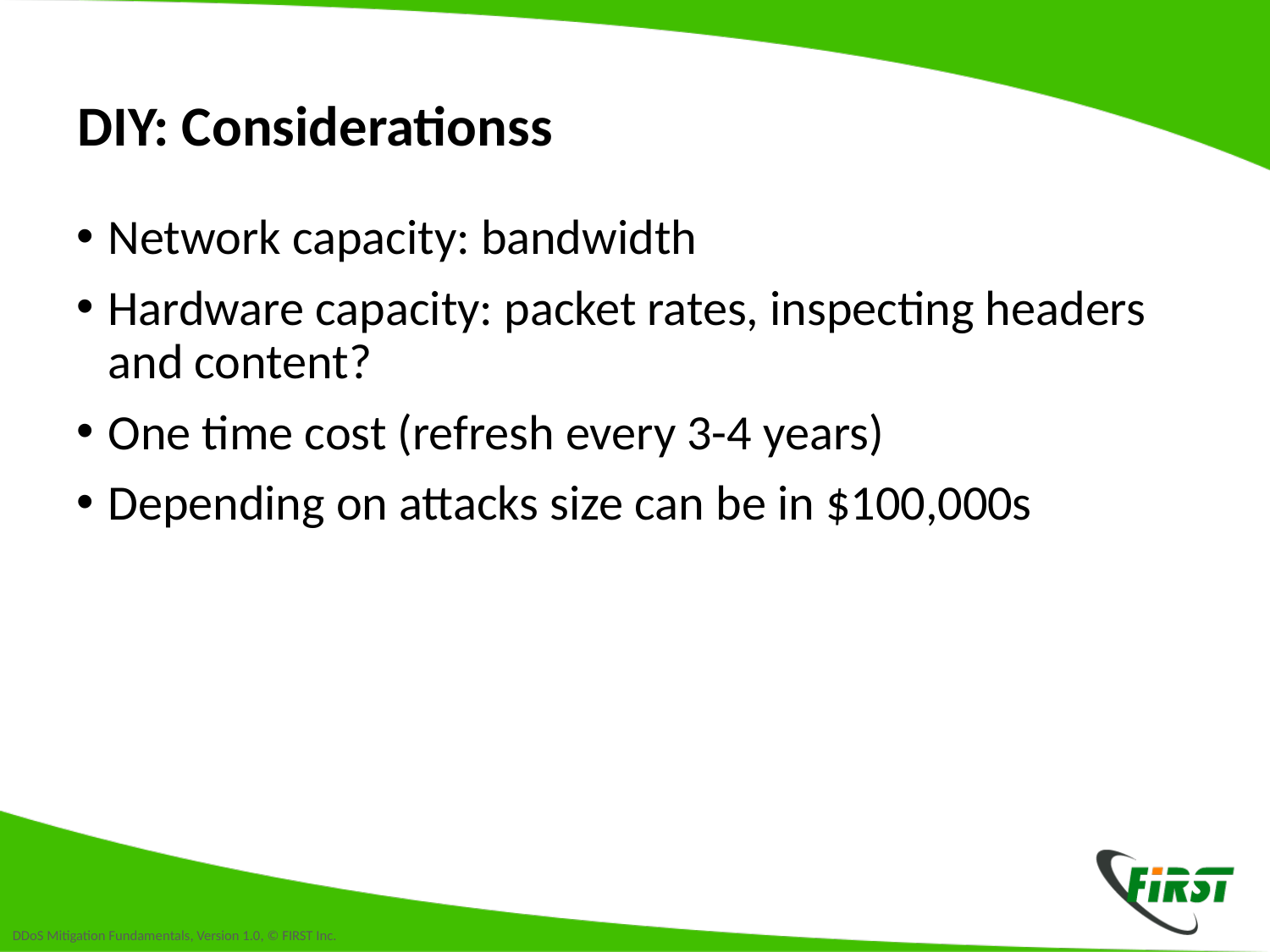

# DIY: Considerationss
Network capacity: bandwidth
Hardware capacity: packet rates, inspecting headers and content?
One time cost (refresh every 3-4 years)
Depending on attacks size can be in $100,000s